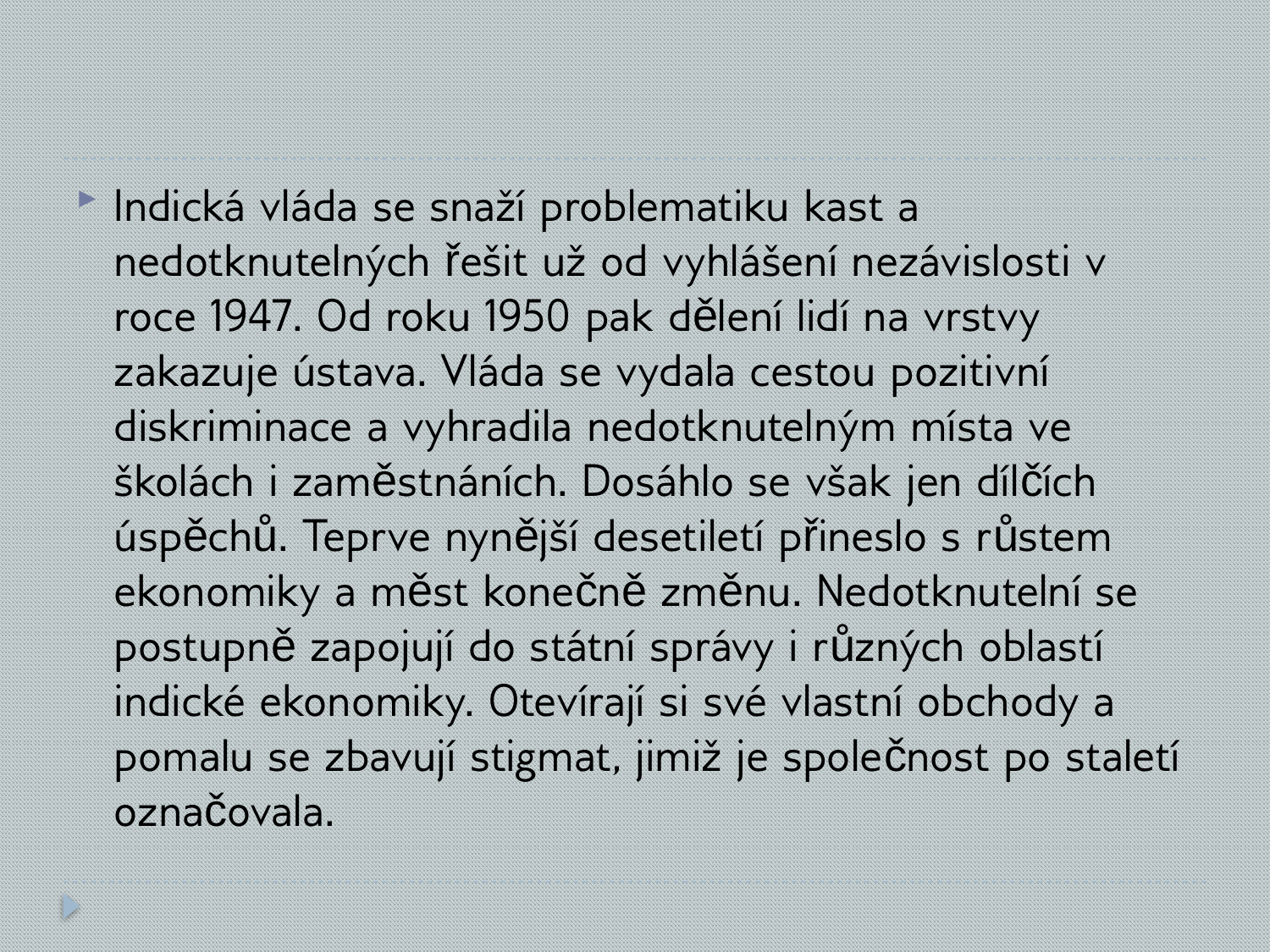

#
Indická vláda se snaží problematiku kast a nedotknutelných řešit už od vyhlášení nezávislosti v roce 1947. Od roku 1950 pak dělení lidí na vrstvy zakazuje ústava. Vláda se vydala cestou pozitivní diskriminace a vyhradila nedotknutelným místa ve školách i zaměstnáních. Dosáhlo se však jen dílčích úspěchů. Teprve nynější desetiletí přineslo s růstem ekonomiky a měst konečně změnu. Nedotknutelní se postupně zapojují do státní správy i různých oblastí indické ekonomiky. Otevírají si své vlastní obchody a pomalu se zbavují stigmat, jimiž je společnost po staletí označovala.